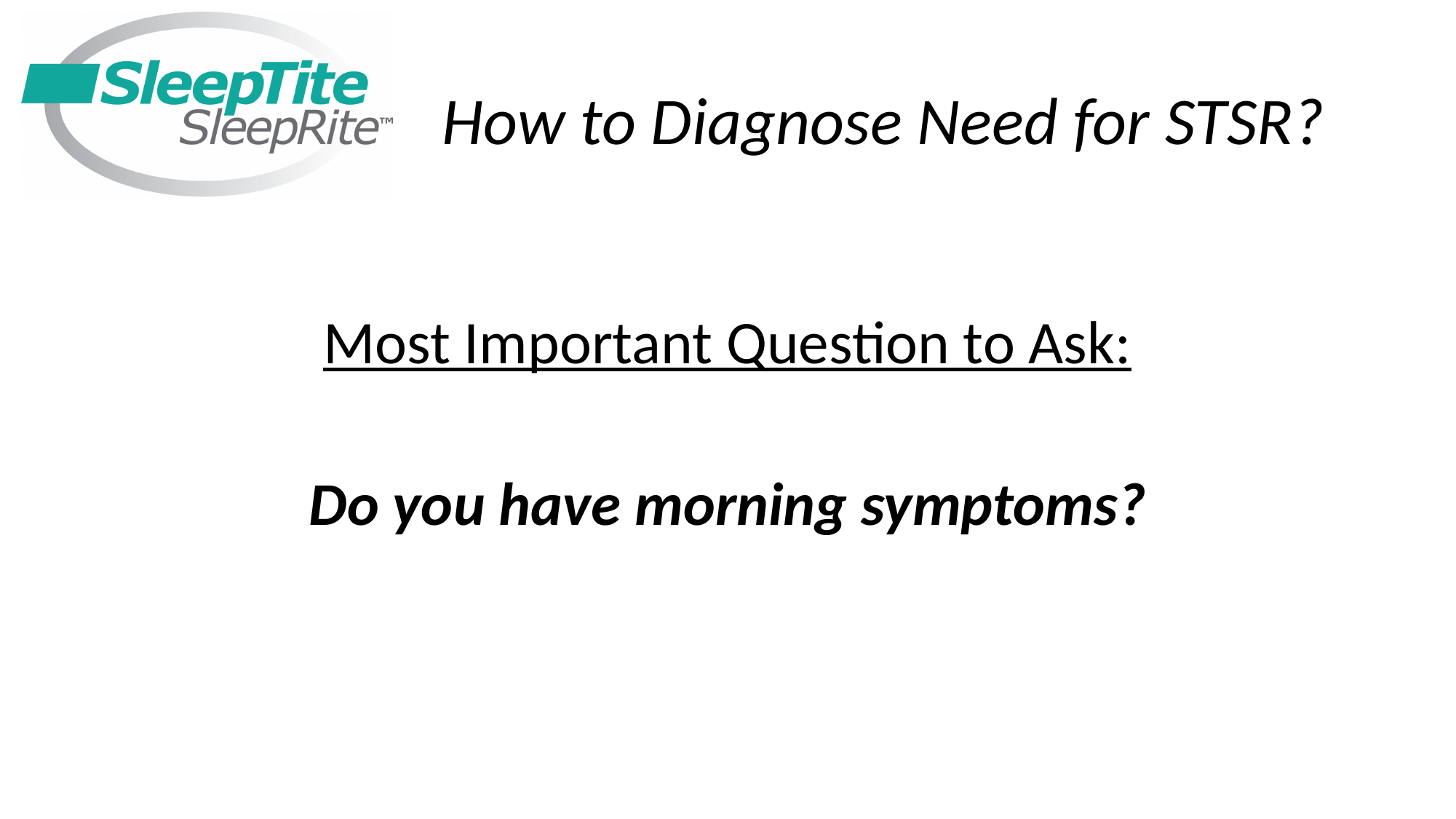

# How to Diagnose Need for STSR?

Most Important Question to Ask:

Do you have morning symptoms?